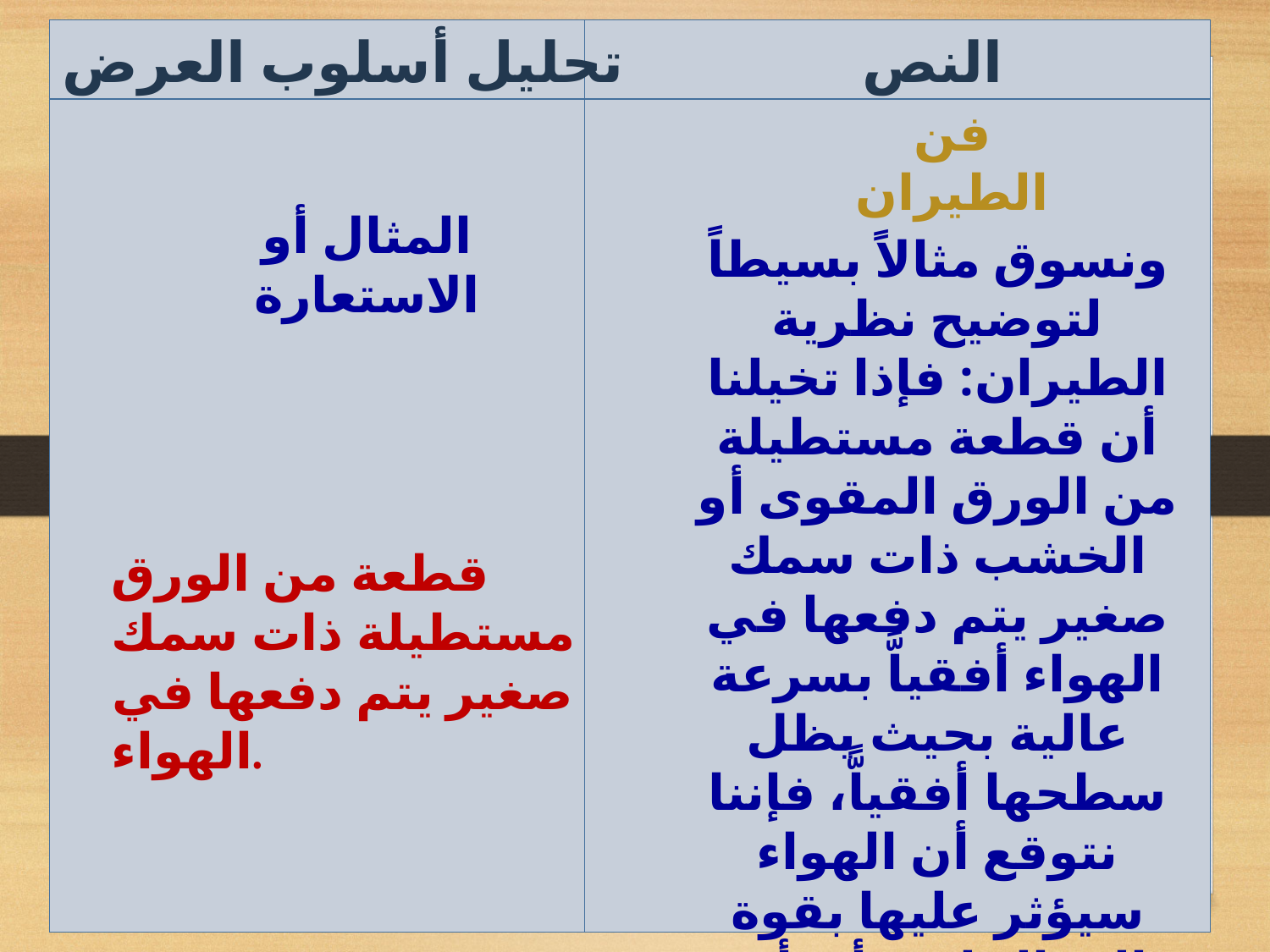

|  |  |
| --- | --- |
|  |  |
تحليل أسلوب العرض
النص
فن الطيران
المثال أو الاستعارة
ونسوق مثالاً بسيطاً لتوضيح نظرية الطيران: فإذا تخيلنا أن قطعة مستطيلة من الورق المقوى أو الخشب ذات سمك صغير يتم دفعها في الهواء أفقياًّ بسرعة عالية بحيث يظل سطحها أفقياًّ، فإننا نتوقع أن الهواء سيؤثر عليها بقوة إلى الخلف، أي أنه سيحاول إعاقة حركتها، ولكنه لن يؤثر عليها بقوة إلى الأعلى أو إلى الأسفل.
قطعة من الورق مستطيلة ذات سمك صغير يتم دفعها في الهواء.